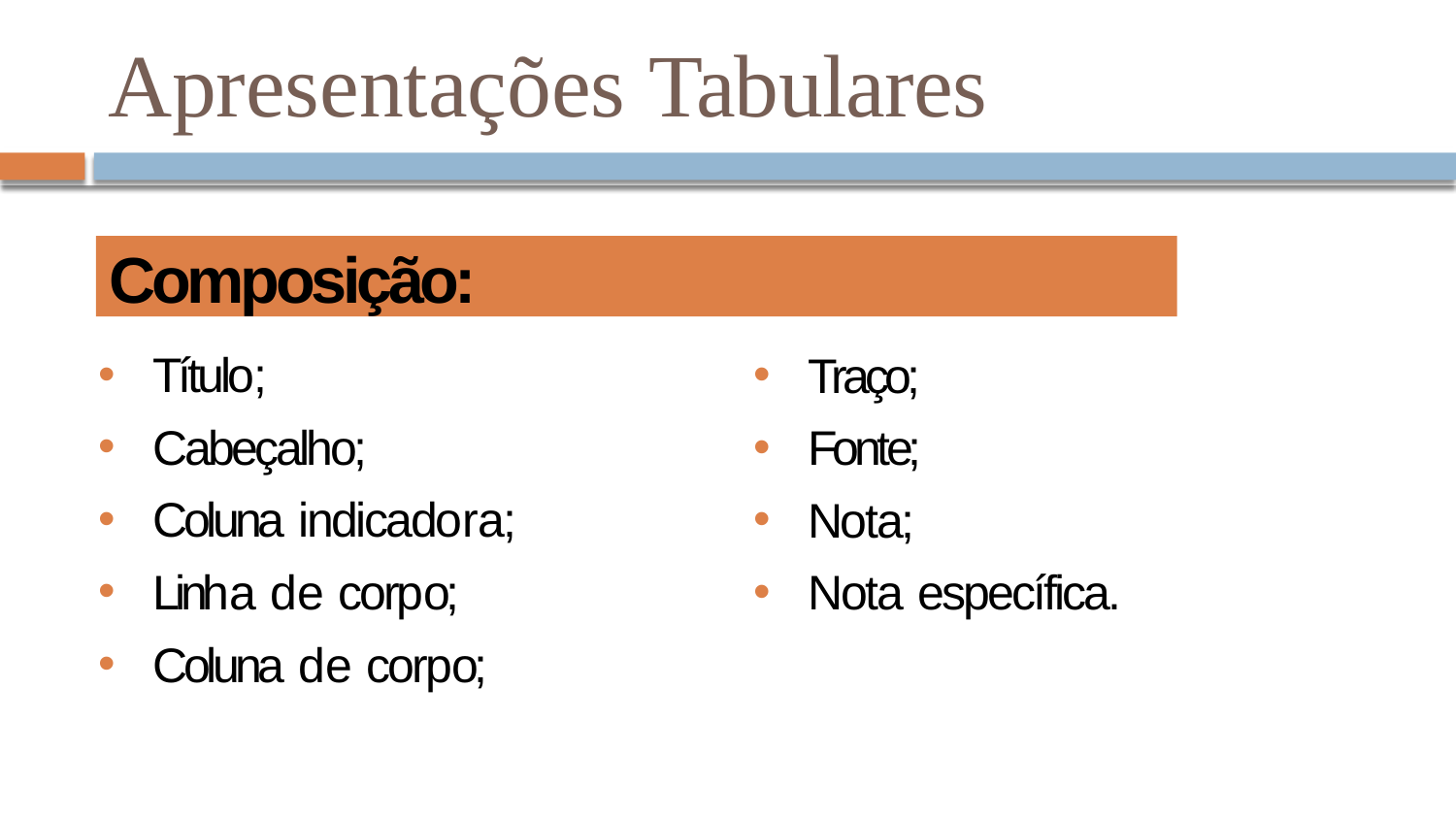

# Apresentações Tabulares
Composição:
Título;
Cabeçalho;
Coluna indicadora;
Linha de corpo;
Coluna de corpo;
Traço;
Fonte;
Nota;
Nota específica.